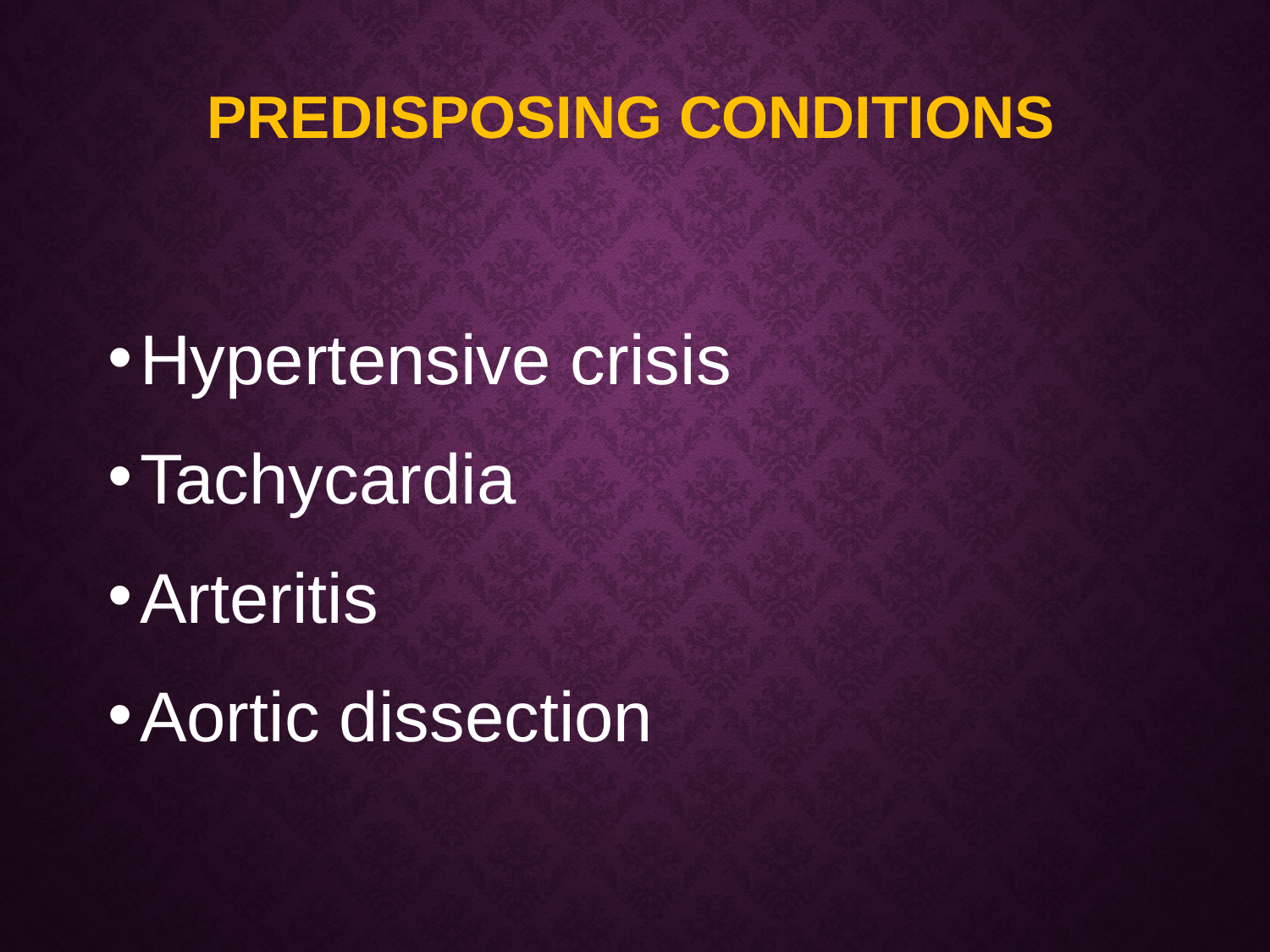

# Predisposing conditions
Hypertensive crisis
Tachycardia
Arteritis
Aortic dissection